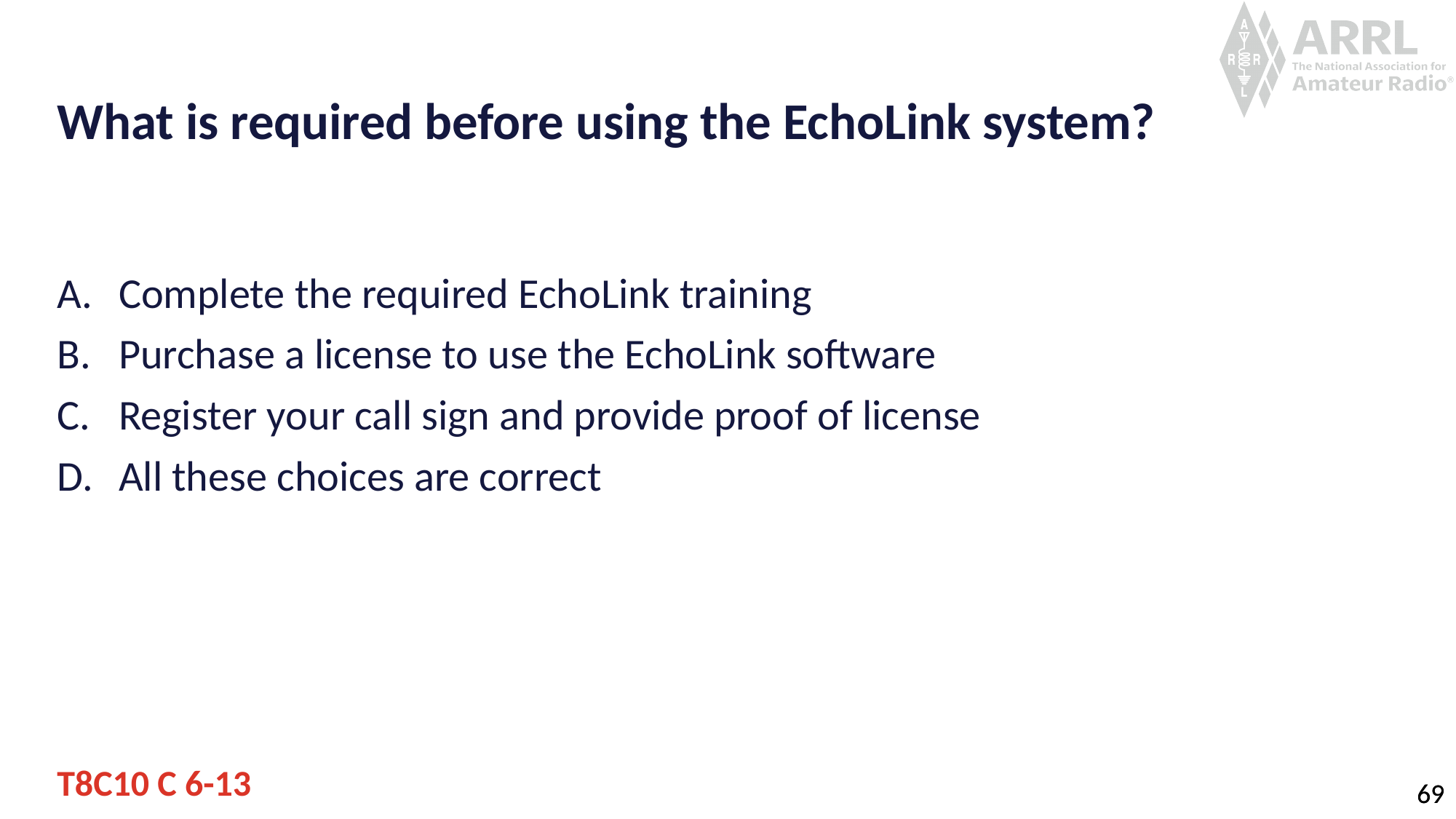

# What is required before using the EchoLink system?
Complete the required EchoLink training
Purchase a license to use the EchoLink software
Register your call sign and provide proof of license
All these choices are correct
T8C10 C 6-13